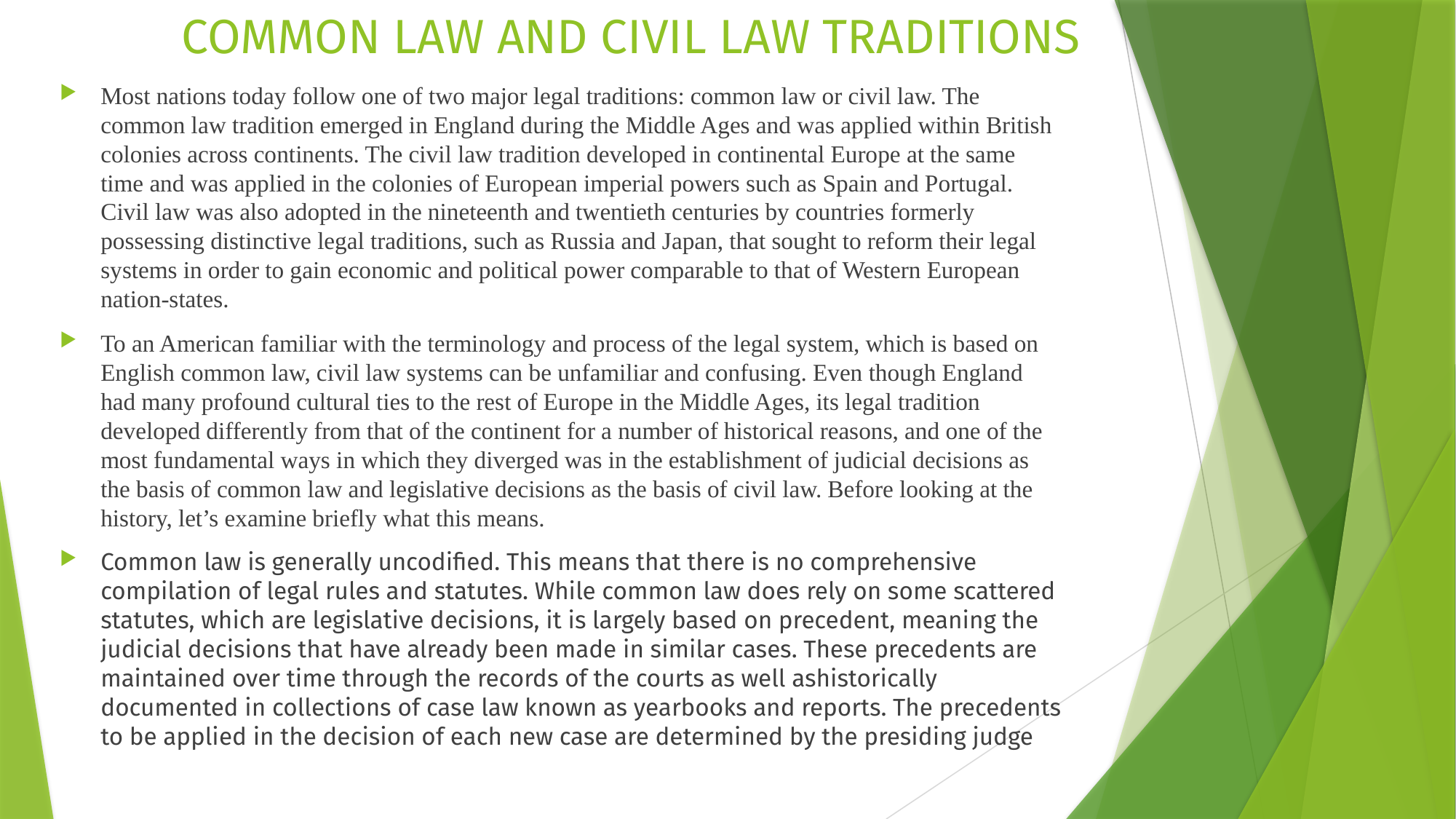

# COMMON LAW AND CIVIL LAW TRADITIONS
Most nations today follow one of two major legal traditions: common law or civil law. The common law tradition emerged in England during the Middle Ages and was applied within British colonies across continents. The civil law tradition developed in continental Europe at the same time and was applied in the colonies of European imperial powers such as Spain and Portugal. Civil law was also adopted in the nineteenth and twentieth centuries by countries formerly possessing distinctive legal traditions, such as Russia and Japan, that sought to reform their legal systems in order to gain economic and political power comparable to that of Western European nation-states.
To an American familiar with the terminology and process of the legal system, which is based on English common law, civil law systems can be unfamiliar and confusing. Even though England had many profound cultural ties to the rest of Europe in the Middle Ages, its legal tradition developed differently from that of the continent for a number of historical reasons, and one of the most fundamental ways in which they diverged was in the establishment of judicial decisions as the basis of common law and legislative decisions as the basis of civil law. Before looking at the history, let’s examine briefly what this means.
Common law is generally uncodified. This means that there is no comprehensive compilation of legal rules and statutes. While common law does rely on some scattered statutes, which are legislative decisions, it is largely based on precedent, meaning the judicial decisions that have already been made in similar cases. These precedents are maintained over time through the records of the courts as well ashistorically documented in collections of case law known as yearbooks and reports. The precedents to be applied in the decision of each new case are determined by the presiding judge